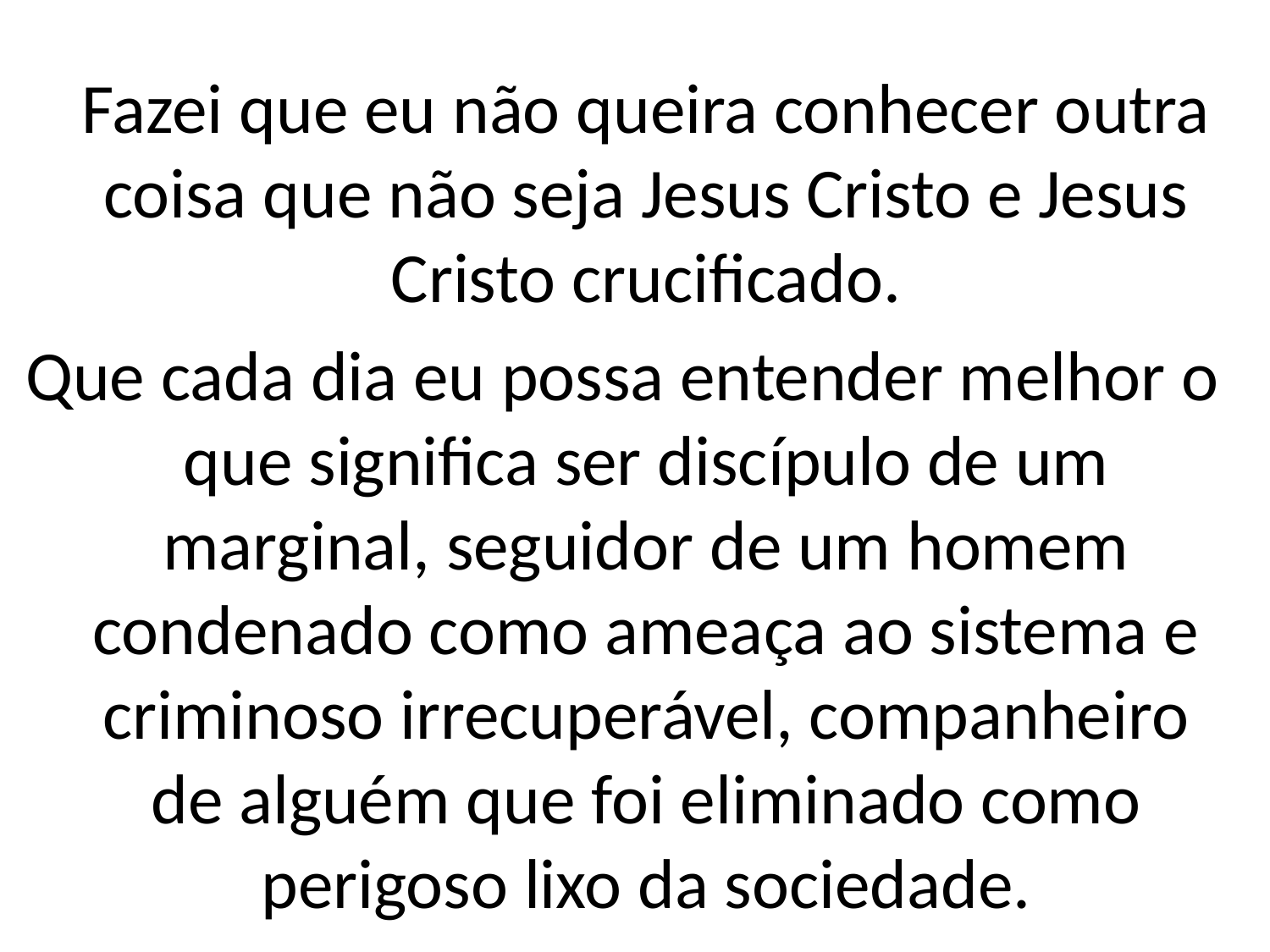

#
	Fazei que eu não queira conhecer outra coisa que não seja Jesus Cristo e Jesus Cristo crucificado.
Que cada dia eu possa entender melhor o que significa ser discípulo de um marginal, seguidor de um homem condenado como ameaça ao sistema e criminoso irrecuperável, companheiro de alguém que foi eliminado como perigoso lixo da sociedade.